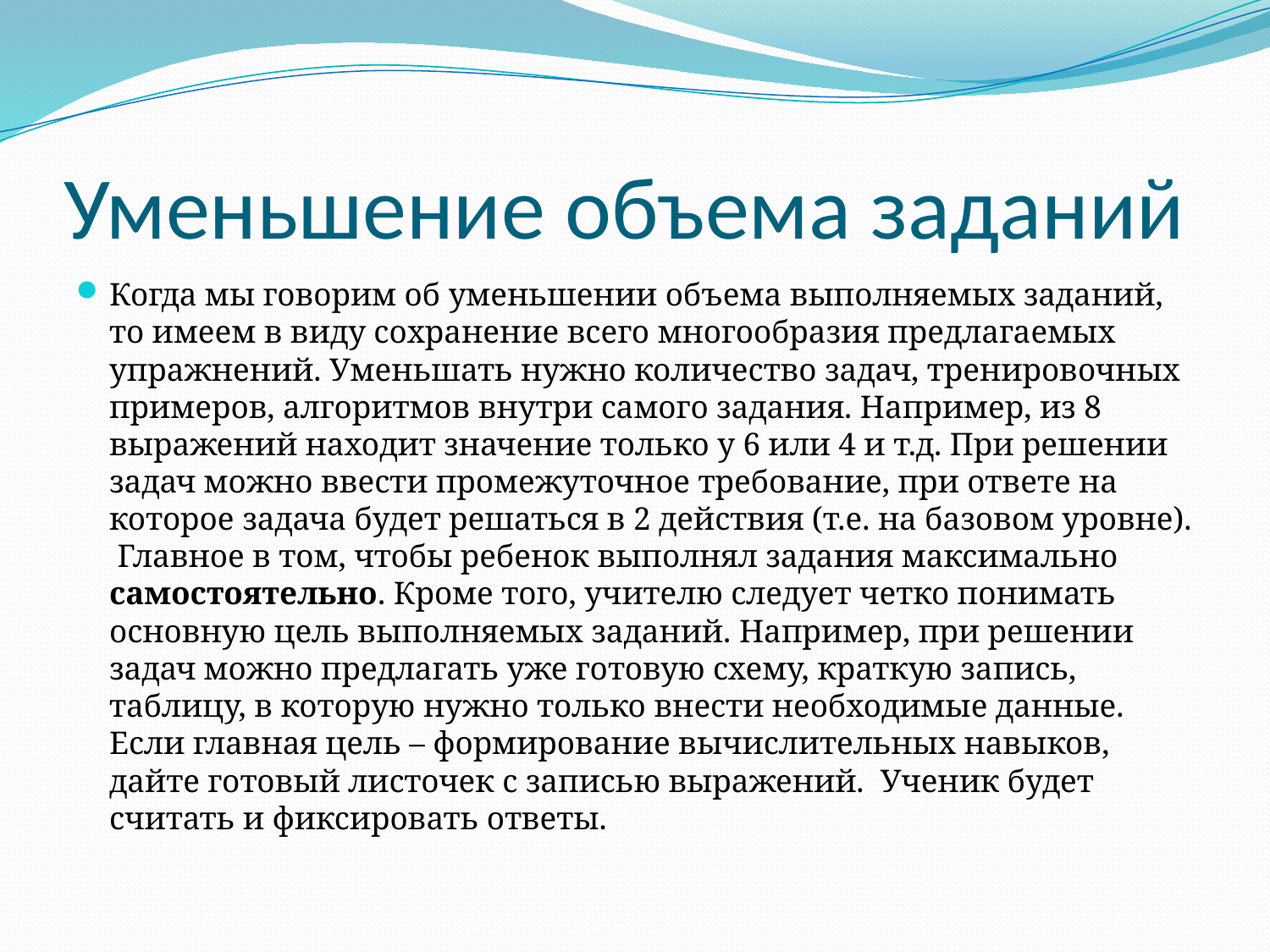

# Уменьшение объема заданий
Когда мы говорим об уменьшении объема выполняемых заданий, то имеем в виду сохранение всего многообразия предлагаемых упражнений. Уменьшать нужно количество задач, тренировочных примеров, алгоритмов внутри самого задания. Например, из 8 выражений находит значение только у 6 или 4 и т.д. При решении задач можно ввести промежуточное требование, при ответе на которое задача будет решаться в 2 действия (т.е. на базовом уровне).  Главное в том, чтобы ребенок выполнял задания максимально самостоятельно. Кроме того, учителю следует четко понимать основную цель выполняемых заданий. Например, при решении задач можно предлагать уже готовую схему, краткую запись, таблицу, в которую нужно только внести необходимые данные. Если главная цель – формирование вычислительных навыков, дайте готовый листочек с записью выражений.  Ученик будет считать и фиксировать ответы.